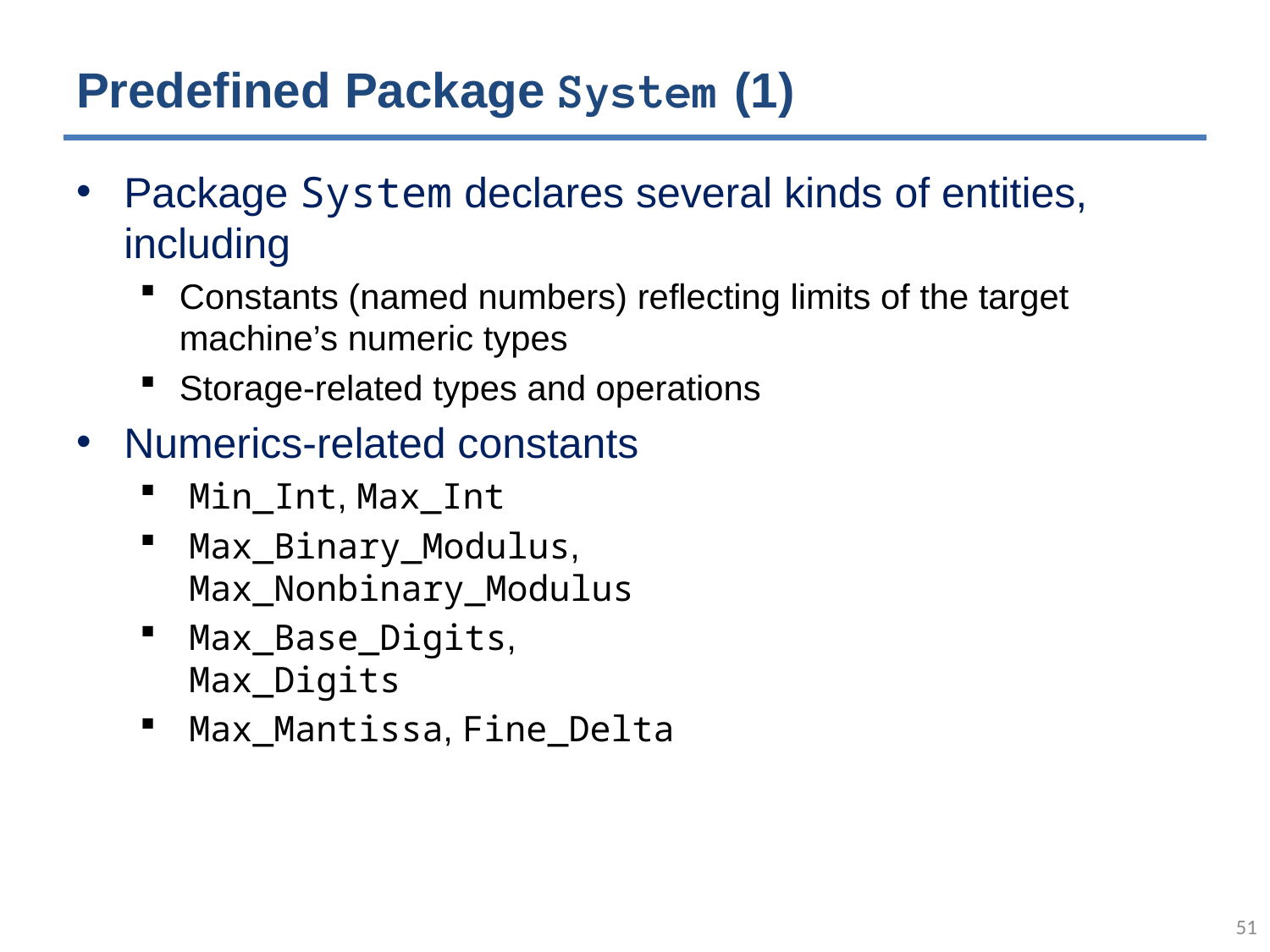

# Predefined Package System (1)
Package System declares several kinds of entities, including
Constants (named numbers) reflecting limits of the target machine’s numeric types
Storage-related types and operations
Numerics-related constants
 Min_Int, Max_Int
 Max_Binary_Modulus,
 Max_Nonbinary_Modulus
 Max_Base_Digits,
 Max_Digits
 Max_Mantissa, Fine_Delta
51